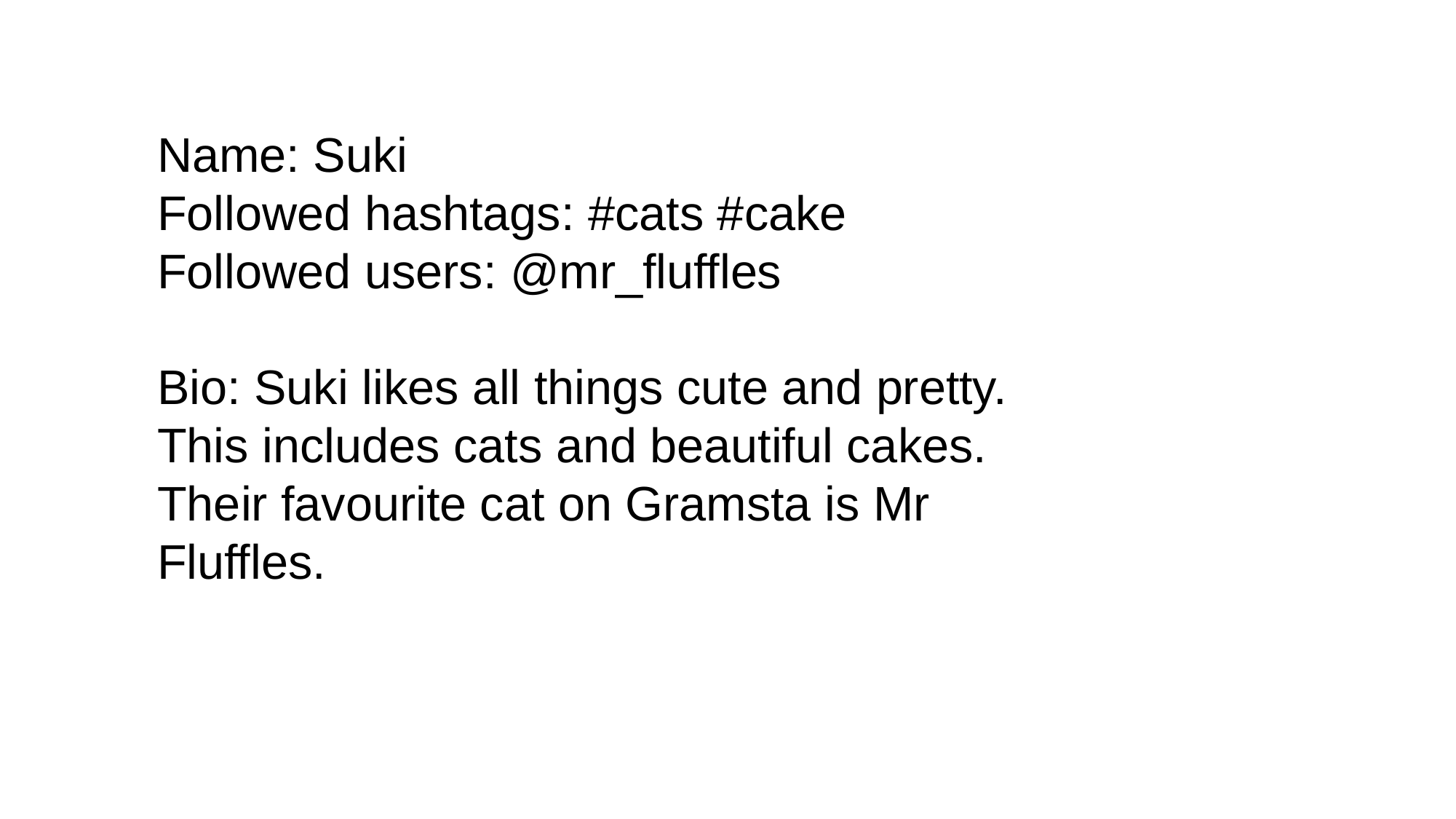

Name: Suki
Followed hashtags: #cats #cake
Followed users: @mr_fluffles

Bio: Suki likes all things cute and pretty. This includes cats and beautiful cakes. Their favourite cat on Gramsta is Mr Fluffles.